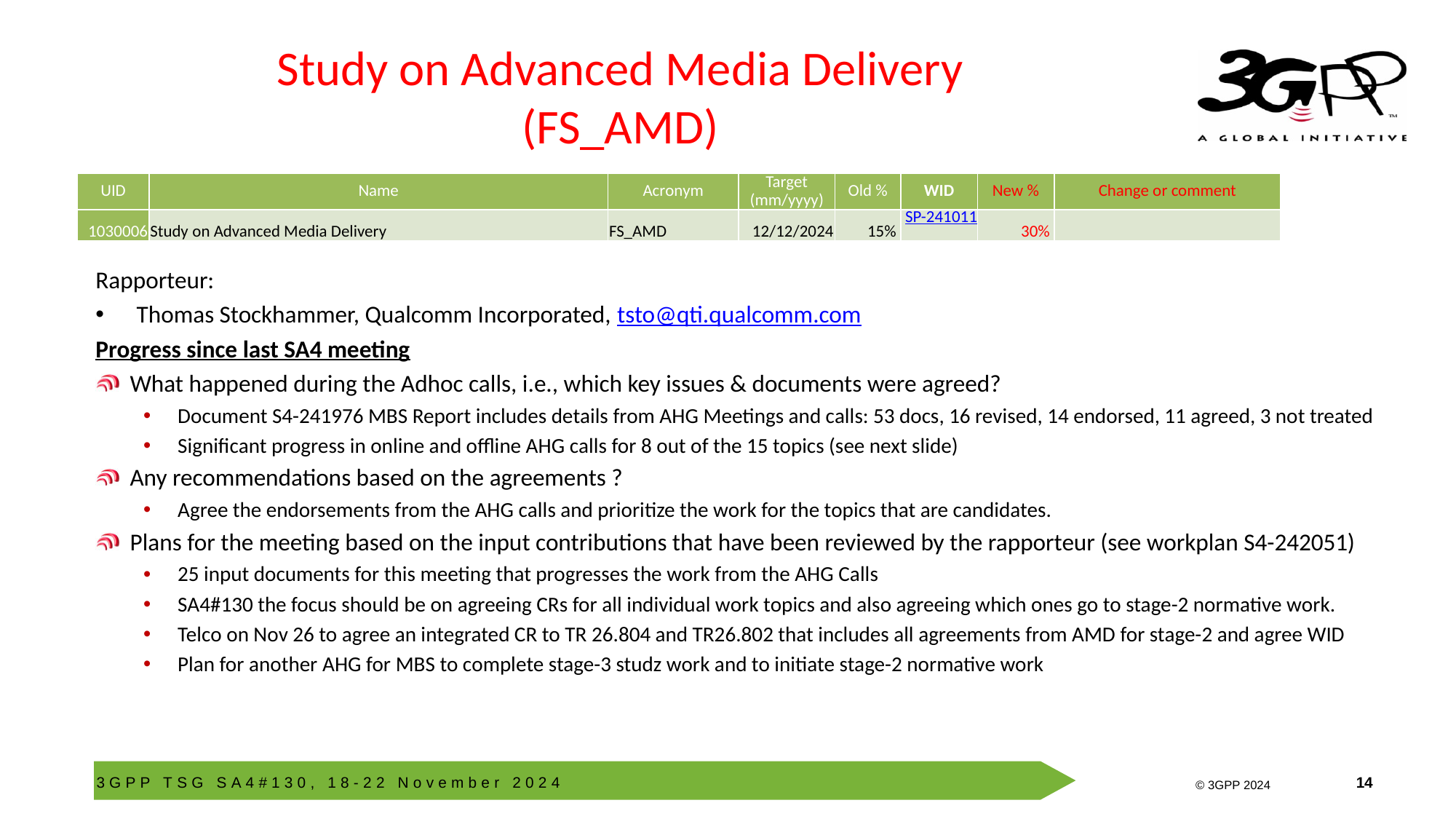

# Study on Advanced Media Delivery (FS_AMD)
| UID | Name | Acronym | Target (mm/yyyy) | Old % | WID | New % | Change or comment |
| --- | --- | --- | --- | --- | --- | --- | --- |
| 1030006 | Study on Advanced Media Delivery | FS\_AMD | 12/12/2024 | 15% | SP-241011 | 30% |  |
Rapporteur:
Thomas Stockhammer, Qualcomm Incorporated, tsto@qti.qualcomm.com
Progress since last SA4 meeting
What happened during the Adhoc calls, i.e., which key issues & documents were agreed?
Document S4-241976 MBS Report includes details from AHG Meetings and calls: 53 docs, 16 revised, 14 endorsed, 11 agreed, 3 not treated
Significant progress in online and offline AHG calls for 8 out of the 15 topics (see next slide)
Any recommendations based on the agreements ?
Agree the endorsements from the AHG calls and prioritize the work for the topics that are candidates.
Plans for the meeting based on the input contributions that have been reviewed by the rapporteur (see workplan S4-242051)
25 input documents for this meeting that progresses the work from the AHG Calls
SA4#130 the focus should be on agreeing CRs for all individual work topics and also agreeing which ones go to stage-2 normative work.
Telco on Nov 26 to agree an integrated CR to TR 26.804 and TR26.802 that includes all agreements from AMD for stage-2 and agree WID
Plan for another AHG for MBS to complete stage-3 studz work and to initiate stage-2 normative work